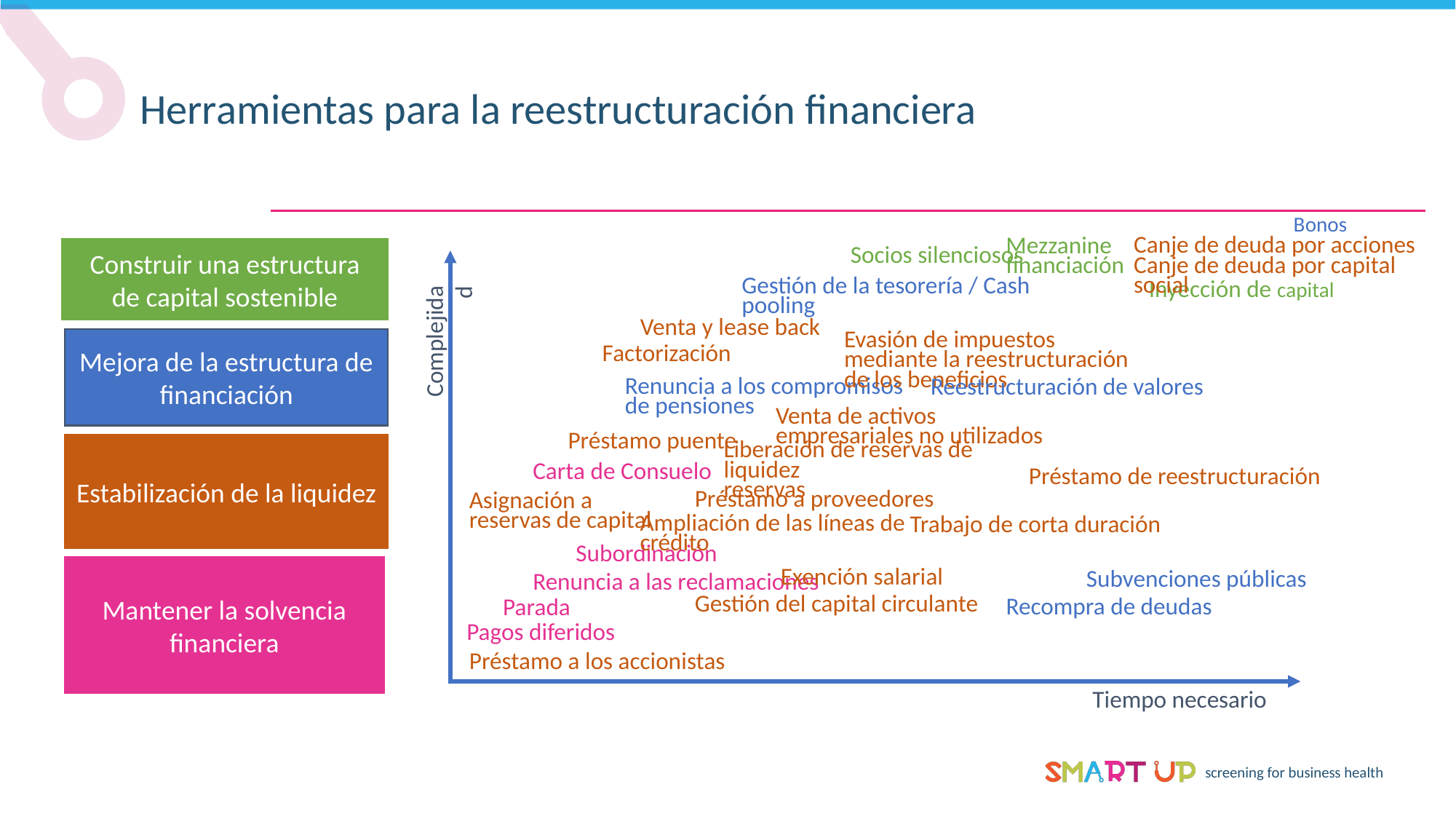

Herramientas para la reestructuración financiera
Bonos
Canje de deuda por acciones
Canje de deuda por capital social
Mezzanine
financiación
Construir una estructura de capital sostenible
Socios silenciosos
Gestión de la tesorería / Cash pooling
Inyección de capital
Venta y lease back
Complejidad
Mejora de la estructura de financiación
Evasión de impuestos mediante la reestructuración de los beneficios
Factorización
Renuncia a los compromisos de pensiones
Reestructuración de valores
Venta de activos empresariales no utilizados
Préstamo puente
Estabilización de la liquidez
Liberación de reservas de liquidez
reservas
Carta de Consuelo
Préstamo de reestructuración
Préstamo a proveedores
Asignación a
reservas de capital
Ampliación de las líneas de crédito
Trabajo de corta duración
Subordinación
Mantener la solvencia financiera
Exención salarial
Subvenciones públicas
Renuncia a las reclamaciones
Gestión del capital circulante
Recompra de deudas
Parada
Pagos diferidos
Préstamo a los accionistas
Tiempo necesario